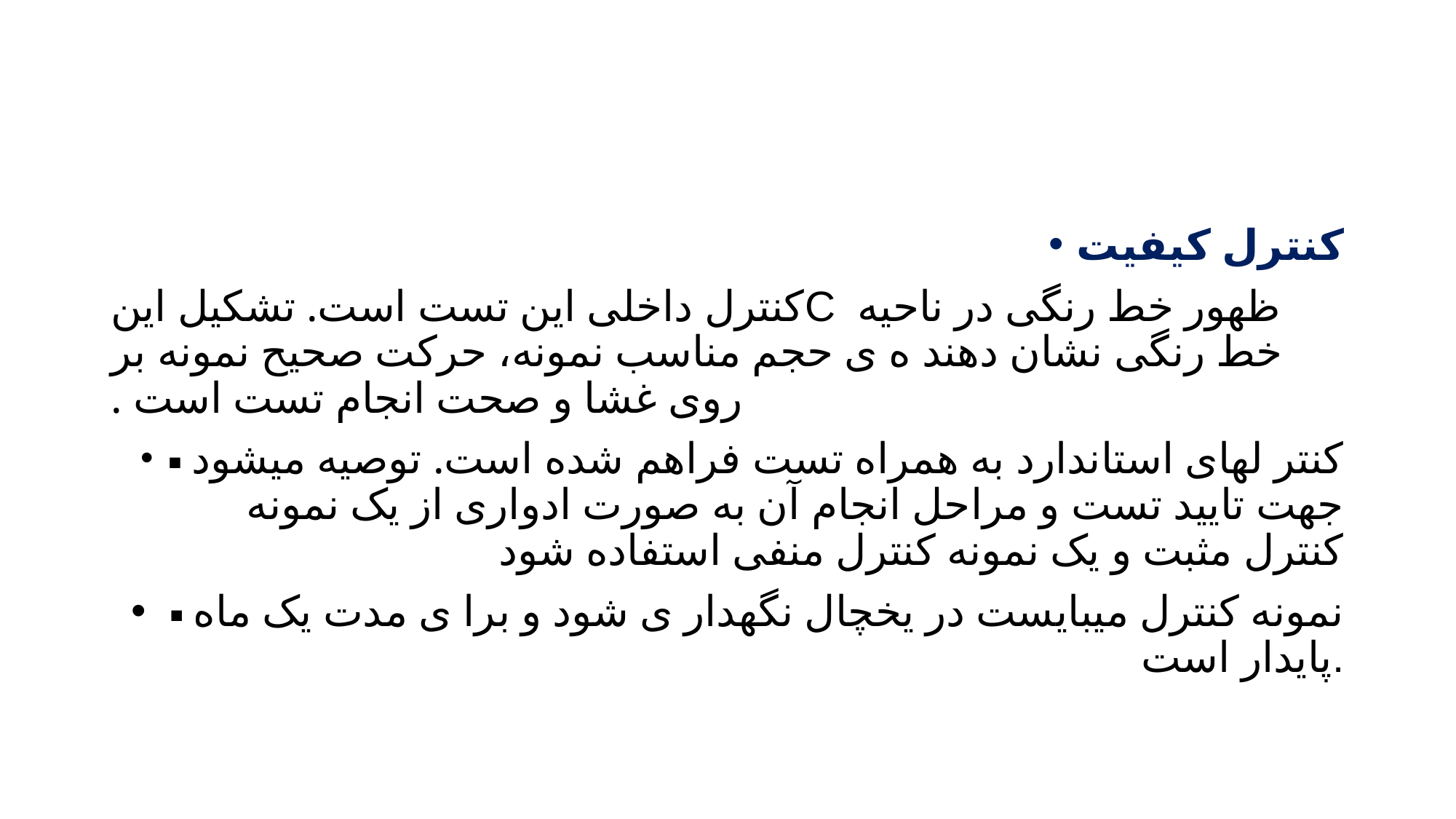

#
کنترل کیفیت
ظهور خط رنگی در ناحیه  Cکنترل داخلی این تست است. تشکیل این خط رنگی نشان دهند ه ی حجم مناسب نمونه، حرکت صحیح نمونه بر روی غشا و صحت انجام تست است .
▪ کنتر لهای استاندارد به همراه تست فراهم شده است. توصیه میشود جهت تایید تست و مراحل انجام آن به صورت ادواری از یک نمونه کنترل مثبت و یک نمونه کنترل منفی استفاده شود
 ▪ نمونه کنترل میبایست در یخچال نگهدار ی شود و برا ی مدت یک ماه پایدار است.